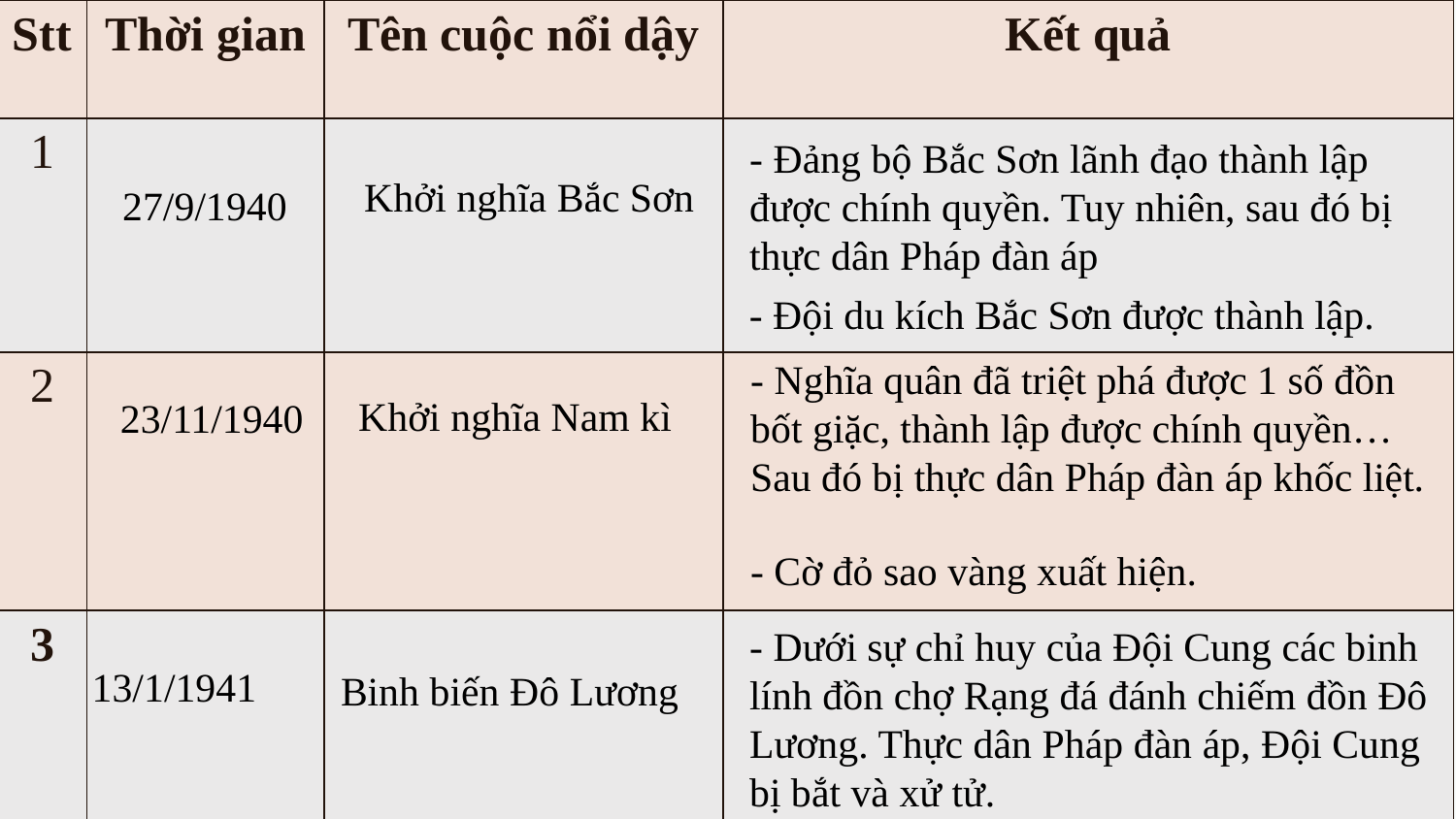

| Stt | Thời gian | Tên cuộc nổi dậy | Kết quả |
| --- | --- | --- | --- |
| 1 |  |  |  |
| 2 |  |  |  |
| 3 |  |  |  |
- Đảng bộ Bắc Sơn lãnh đạo thành lập được chính quyền. Tuy nhiên, sau đó bị thực dân Pháp đàn áp
Khởi nghĩa Bắc Sơn
27/9/1940
- Đội du kích Bắc Sơn được thành lập.
- Nghĩa quân đã triệt phá được 1 số đồn bốt giặc, thành lập được chính quyền…Sau đó bị thực dân Pháp đàn áp khốc liệt.
Khởi nghĩa Nam kì
23/11/1940
- Cờ đỏ sao vàng xuất hiện.
- Dưới sự chỉ huy của Đội Cung các binh lính đồn chợ Rạng đá đánh chiếm đồn Đô Lương. Thực dân Pháp đàn áp, Đội Cung bị bắt và xử tử.
13/1/1941
Binh biến Đô Lương